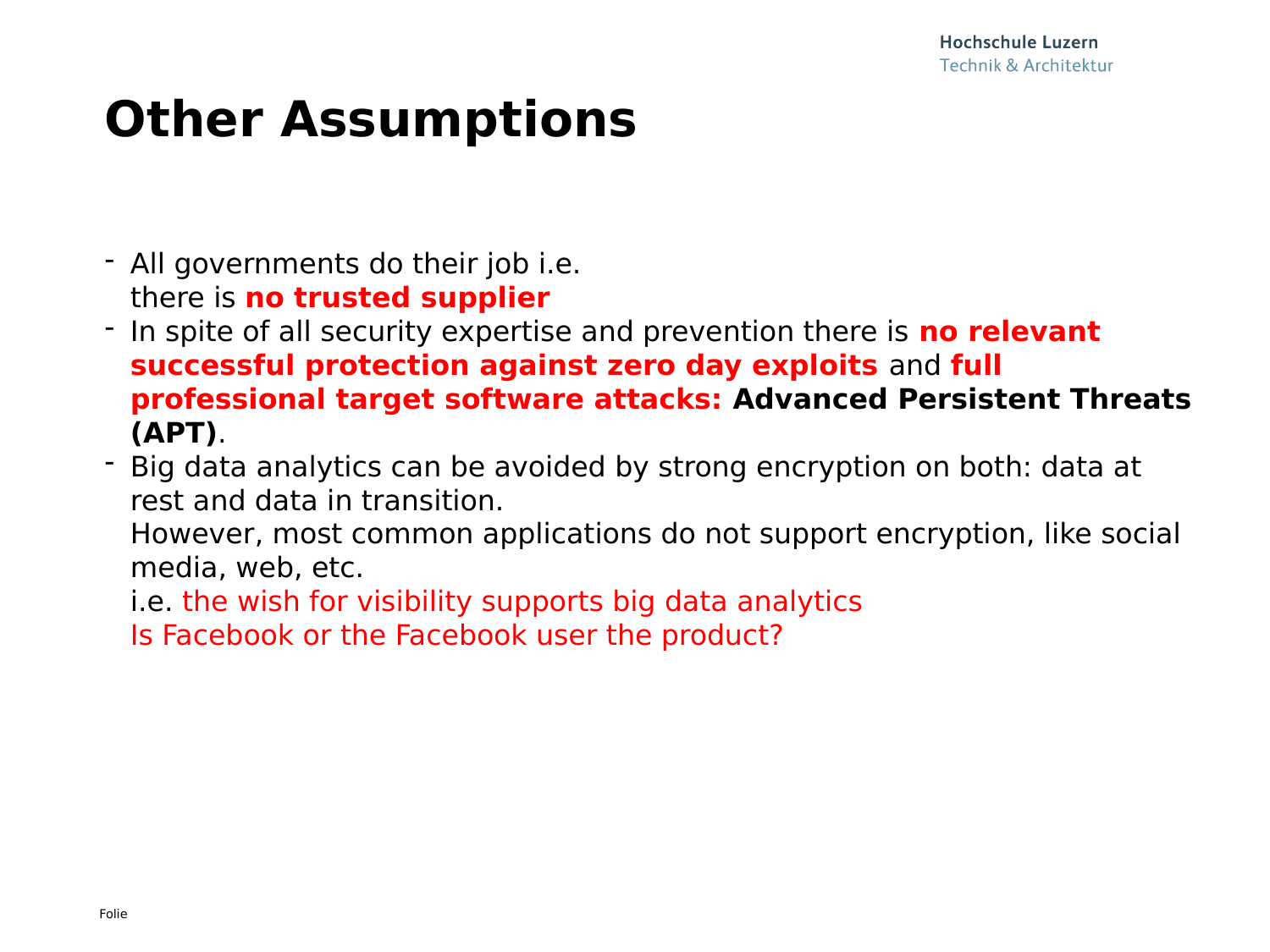

# Other Assumptions
All governments do their job i.e.
there is no trusted supplier
In spite of all security expertise and prevention there is no relevant successful protection against zero day exploits and full professional target software attacks: Advanced Persistent Threats (APT).
Big data analytics can be avoided by strong encryption on both: data at rest and data in transition.
However, most common applications do not support encryption, like social media, web, etc.
i.e. the wish for visibility supports big data analytics
Is Facebook or the Facebook user the product?